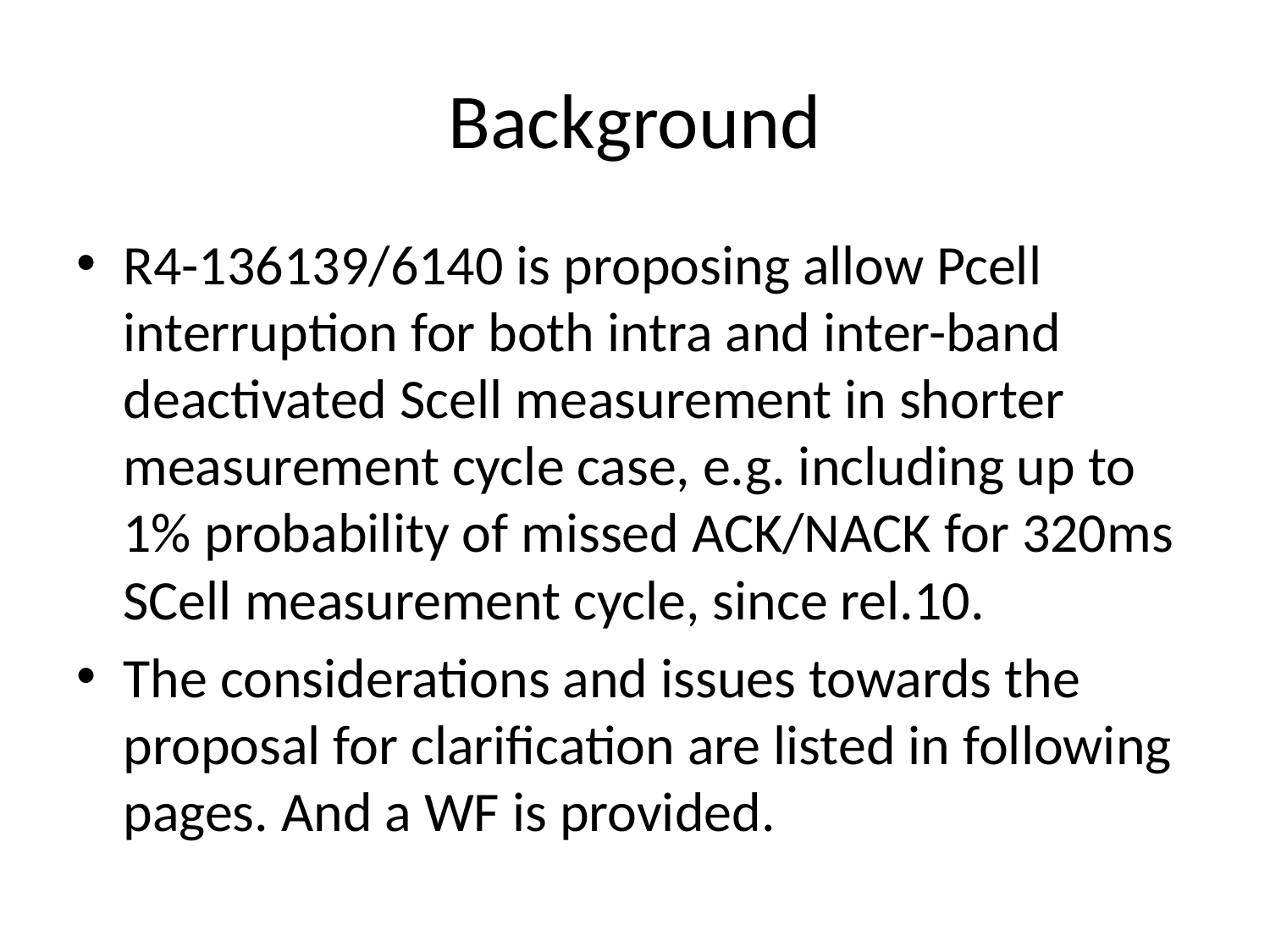

# Background
R4-136139/6140 is proposing allow Pcell interruption for both intra and inter-band deactivated Scell measurement in shorter measurement cycle case, e.g. including up to 1% probability of missed ACK/NACK for 320ms SCell measurement cycle, since rel.10.
The considerations and issues towards the proposal for clarification are listed in following pages. And a WF is provided.